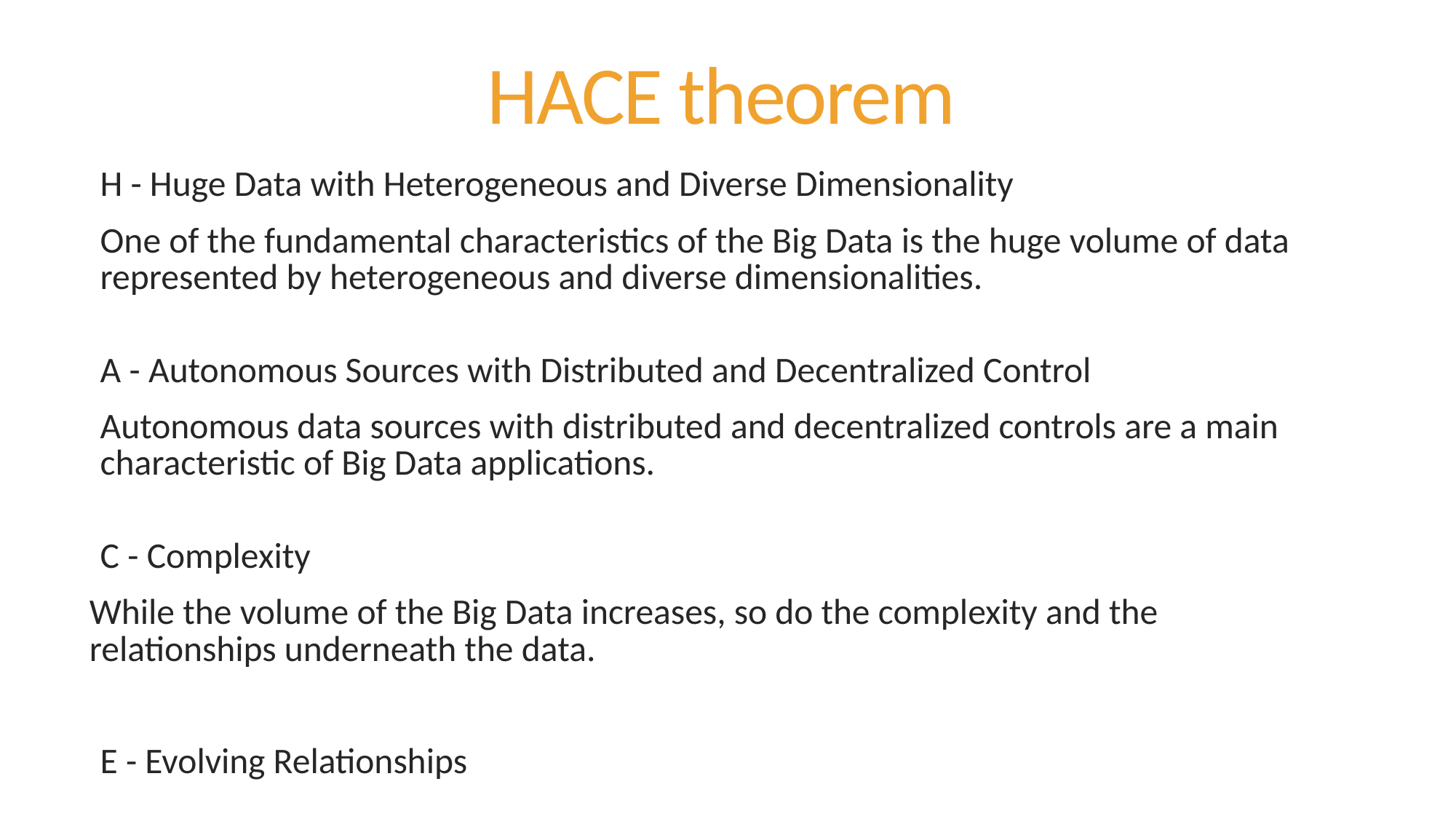

# HACE theorem
H - Huge Data with Heterogeneous and Diverse Dimensionality
One of the fundamental characteristics of the Big Data is the huge volume of data represented by heterogeneous and diverse dimensionalities.
A - Autonomous Sources with Distributed and Decentralized Control
Autonomous data sources with distributed and decentralized controls are a main characteristic of Big Data applications.
C - Complexity
While the volume of the Big Data increases, so do the complexity and the relationships underneath the data.

E - Evolving Relationships